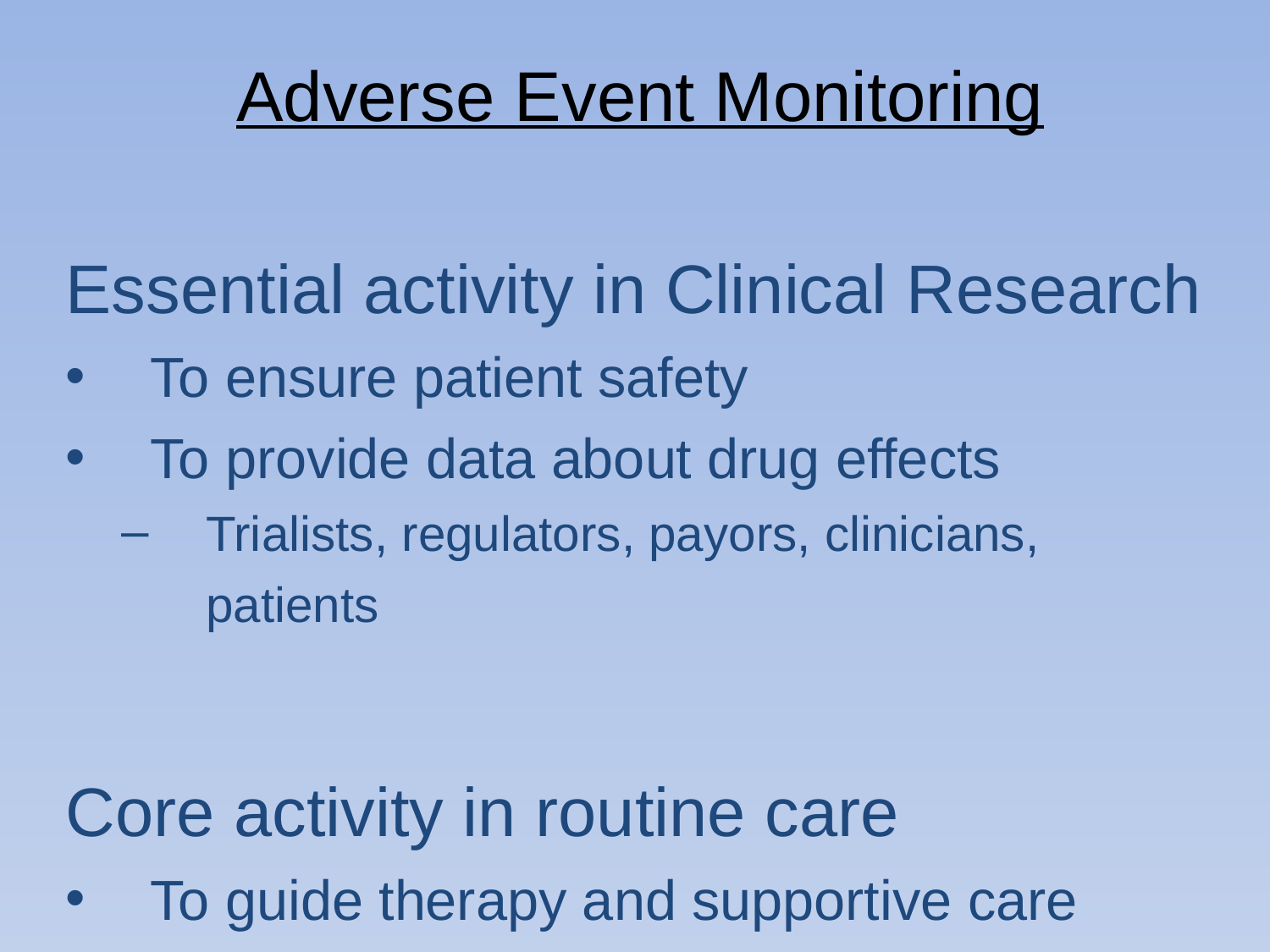

# Adverse Event Monitoring
Essential activity in Clinical Research
To ensure patient safety
To provide data about drug effects
Trialists, regulators, payors, clinicians, patients

Core activity in routine care
To guide therapy and supportive care